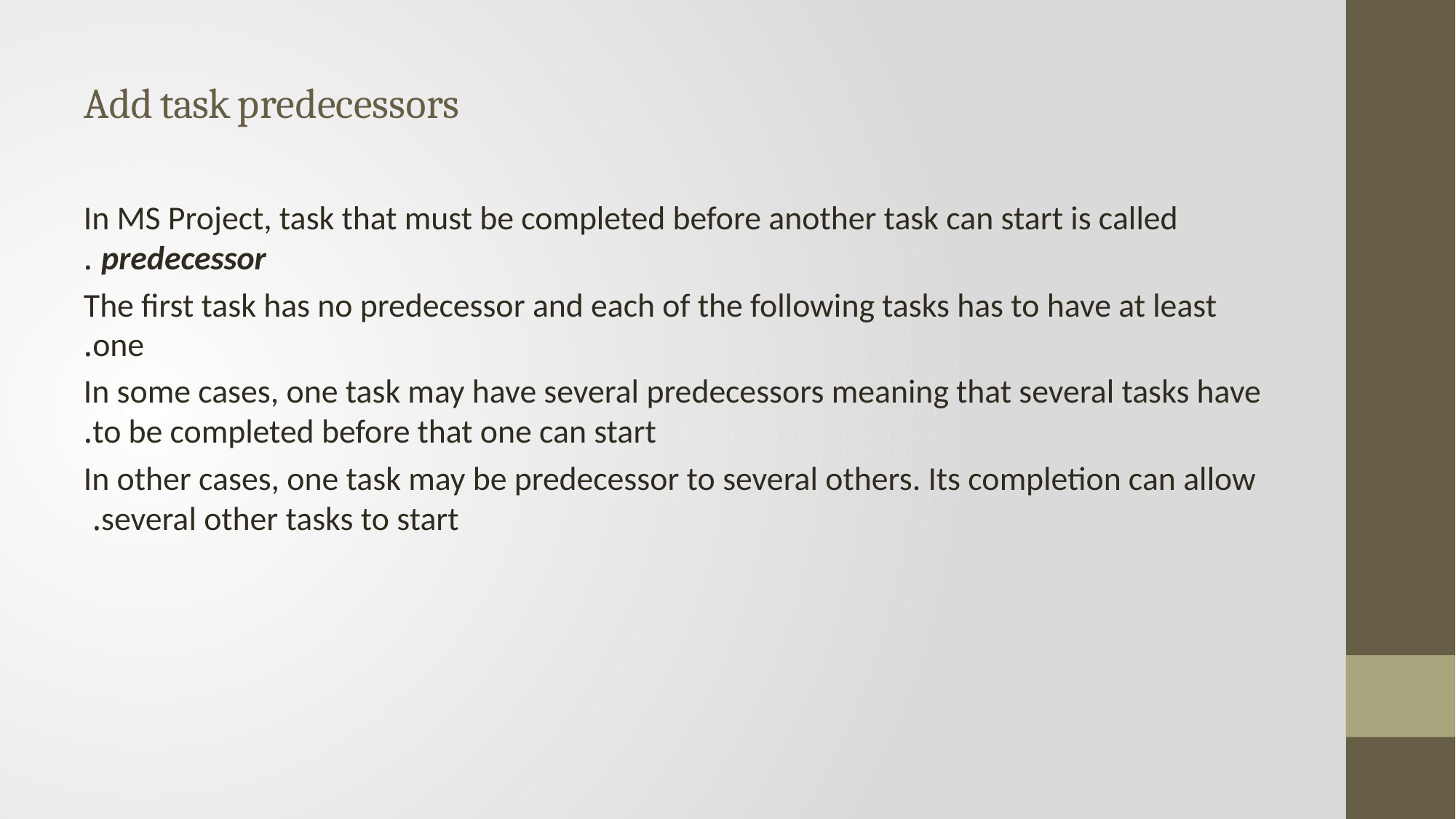

# Add task predecessors
In MS Project, task that must be completed before another task can start is called predecessor .
The first task has no predecessor and each of the following tasks has to have at least one.
In some cases, one task may have several predecessors meaning that several tasks have to be completed before that one can start.
In other cases, one task may be predecessor to several others. Its completion can allow several other tasks to start.